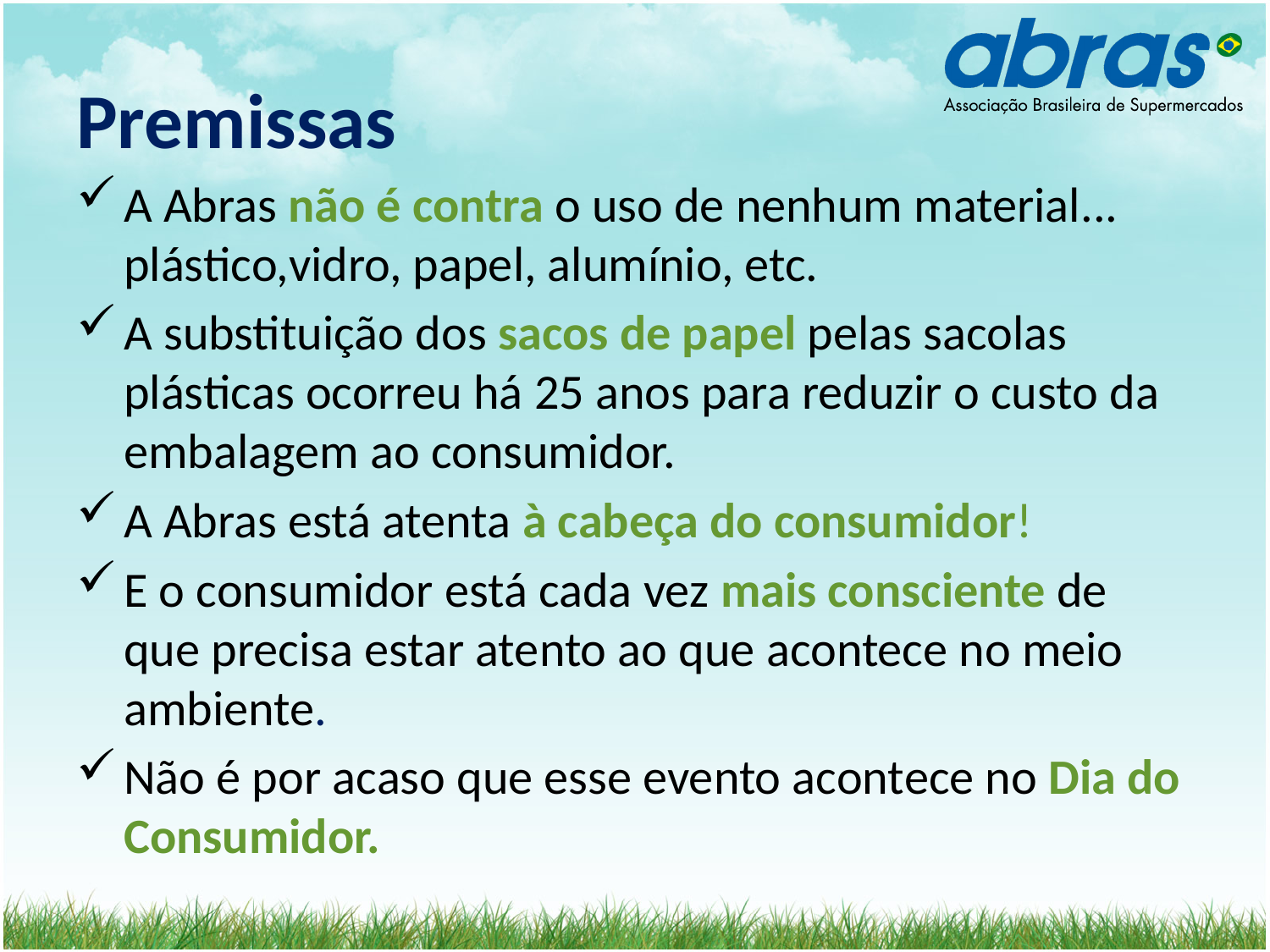

# Premissas
A Abras não é contra o uso de nenhum material... plástico,vidro, papel, alumínio, etc.
A substituição dos sacos de papel pelas sacolas plásticas ocorreu há 25 anos para reduzir o custo da embalagem ao consumidor.
A Abras está atenta à cabeça do consumidor!
E o consumidor está cada vez mais consciente de que precisa estar atento ao que acontece no meio ambiente.
Não é por acaso que esse evento acontece no Dia do Consumidor.